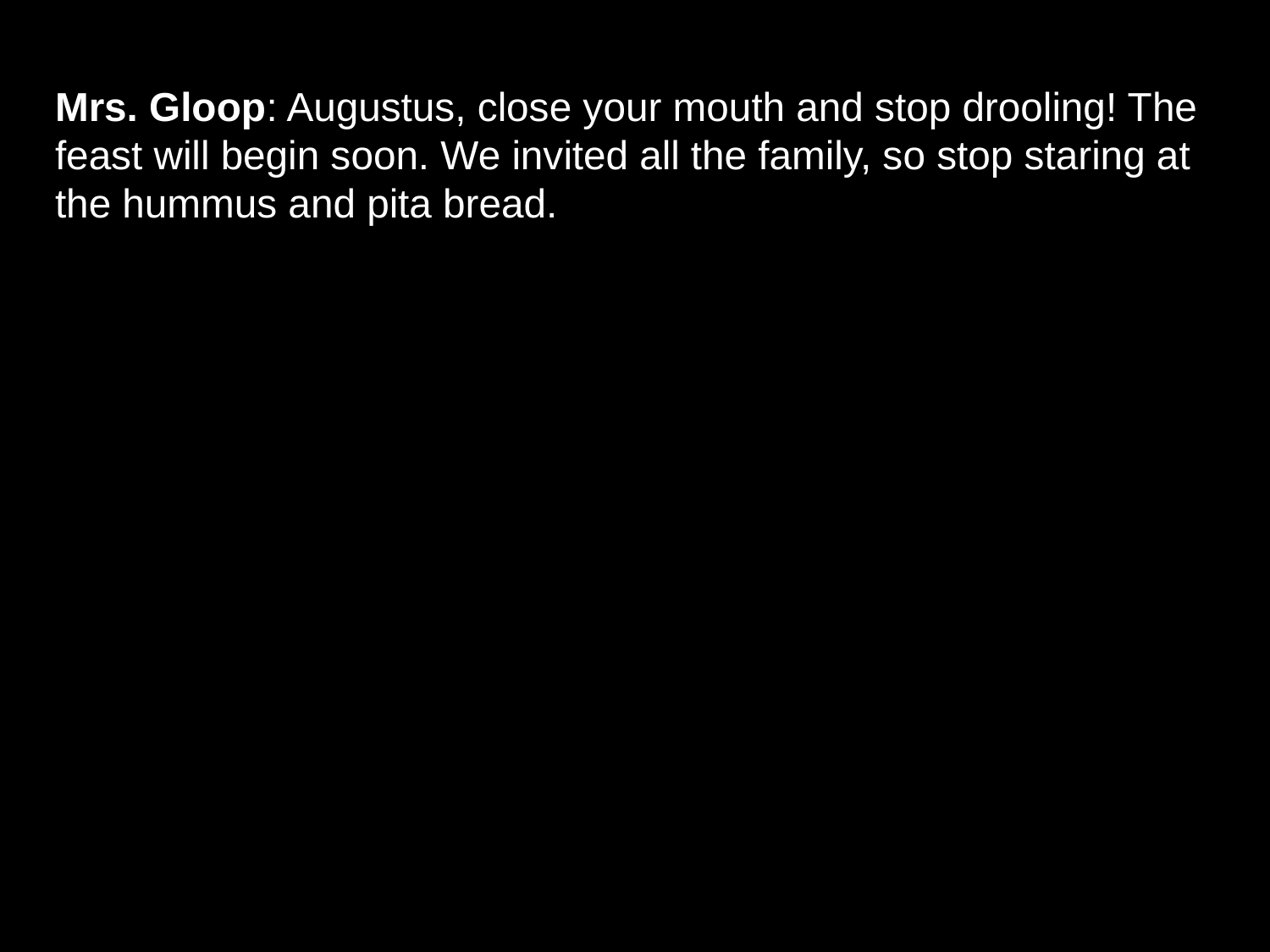

# Mrs. Gloop: Augustus, close your mouth and stop drooling! The feast will begin soon. We invited all the family, so stop staring at the hummus and pita bread.